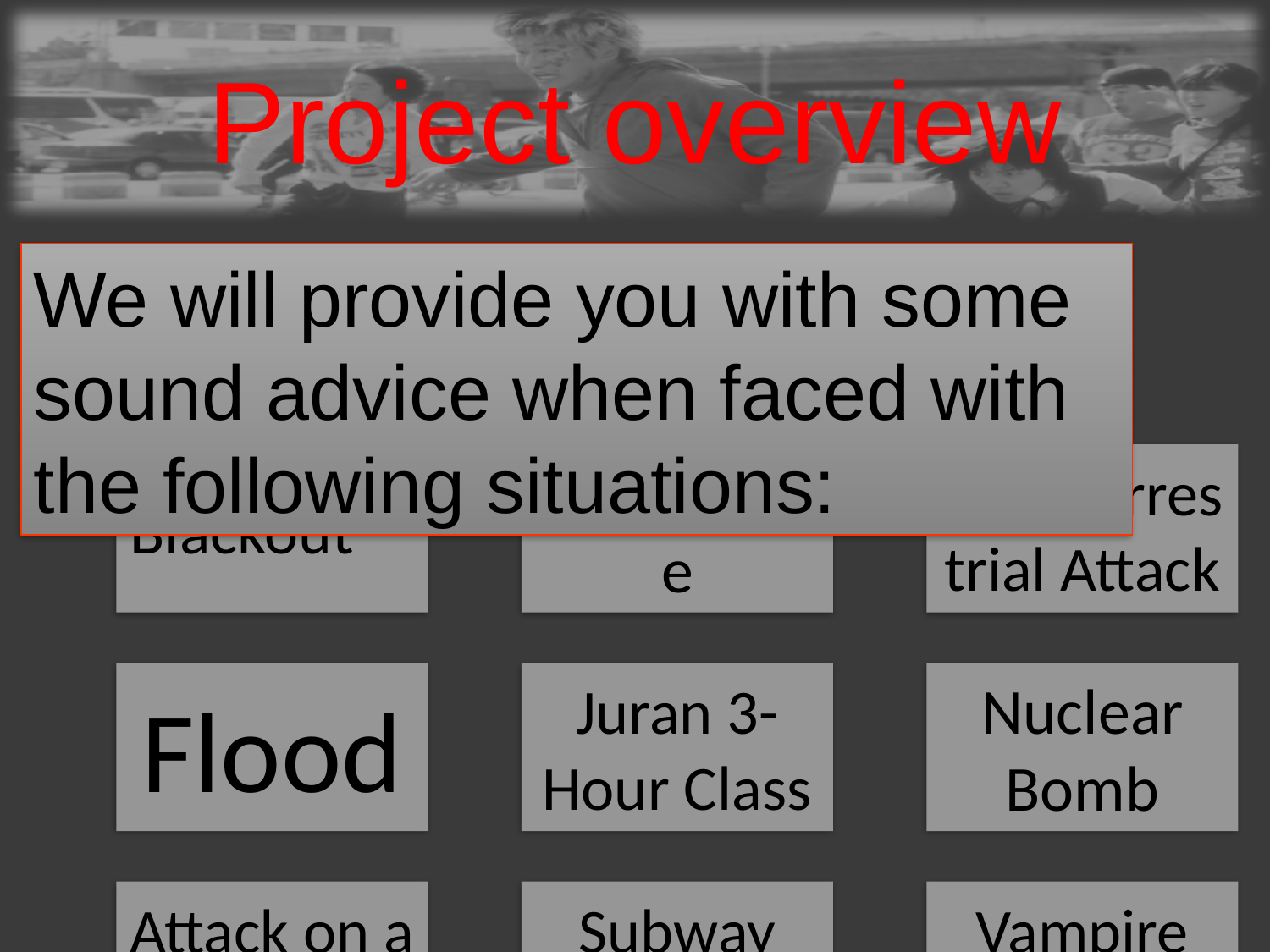

# Project overview
We will provide you with some sound advice when faced with the following situations:
Blackout
Earthquake
Flood
Juran 3-Hour Class
Nuclear Bomb